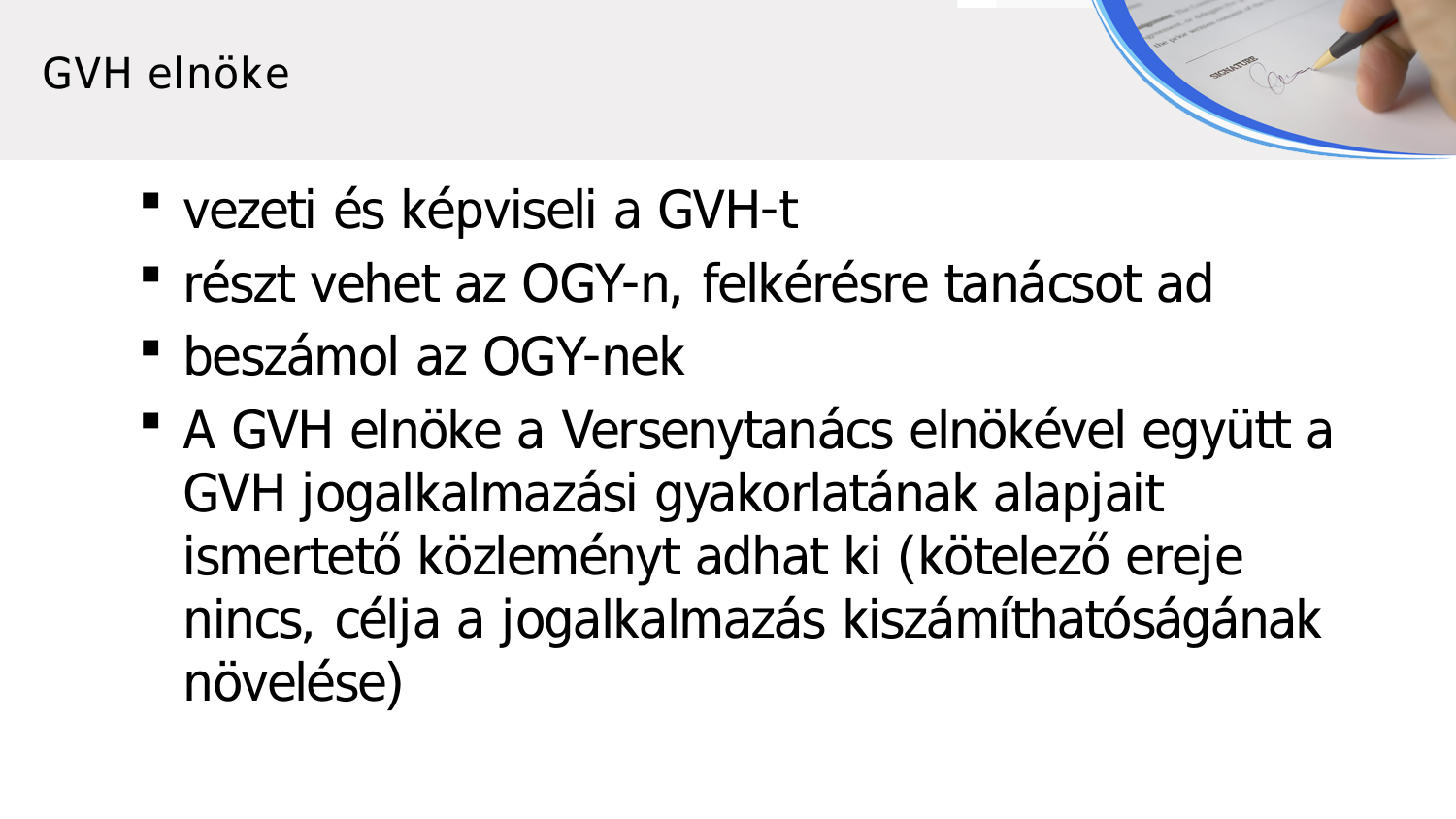

GVH elnöke
vezeti és képviseli a GVH-t
részt vehet az OGY-n, felkérésre tanácsot ad
beszámol az OGY-nek
A GVH elnöke a Versenytanács elnökével együtt a GVH jogalkalmazási gyakorlatának alapjait
ismertető közleményt adhat ki (kötelező ereje
nincs, célja a jogalkalmazás kiszámíthatóságának növelése)